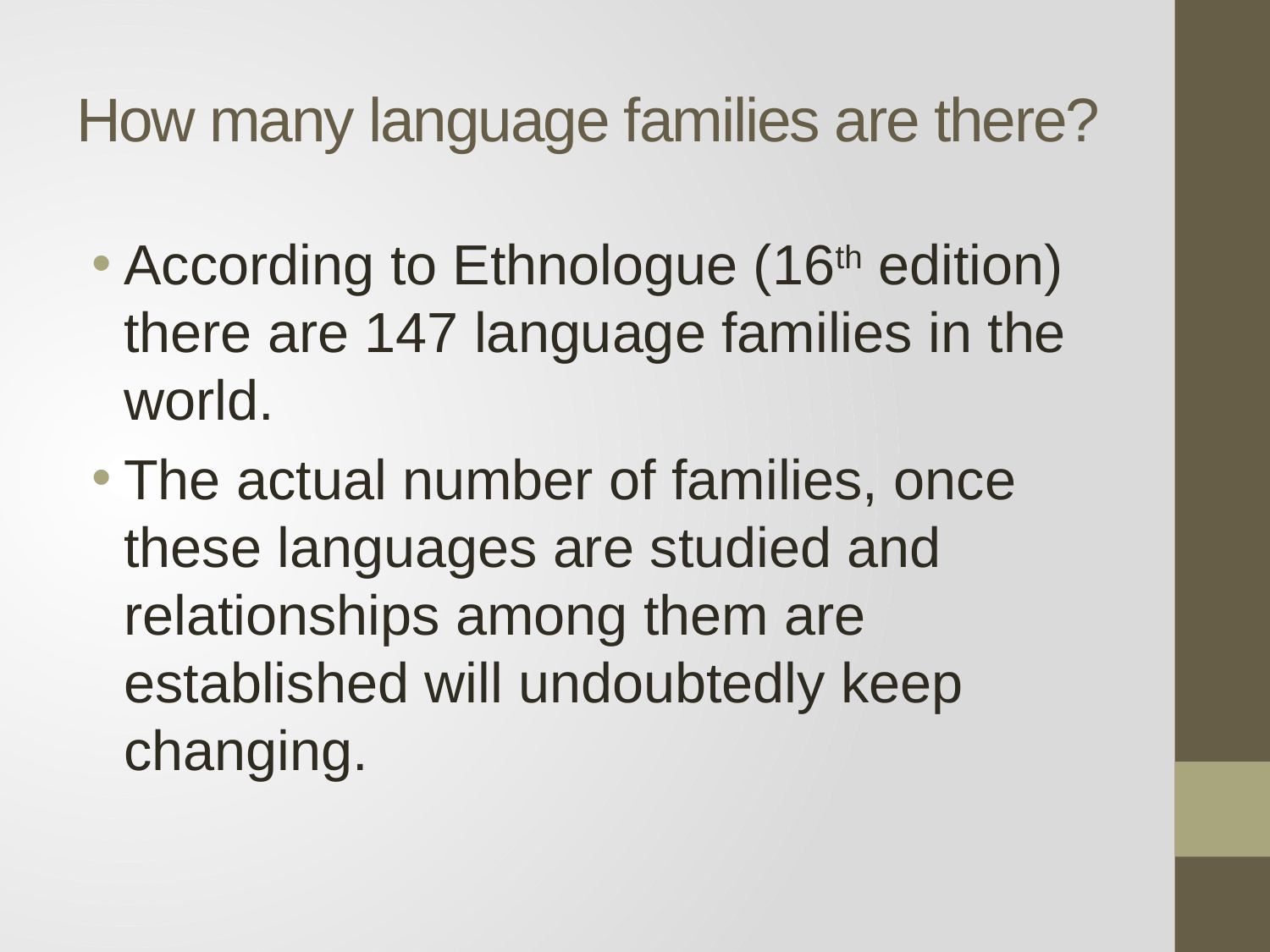

# How many language families are there?
According to Ethnologue (16th edition) there are 147 language families in the world.
The actual number of families, once these languages are studied and relationships among them are established will undoubtedly keep changing.